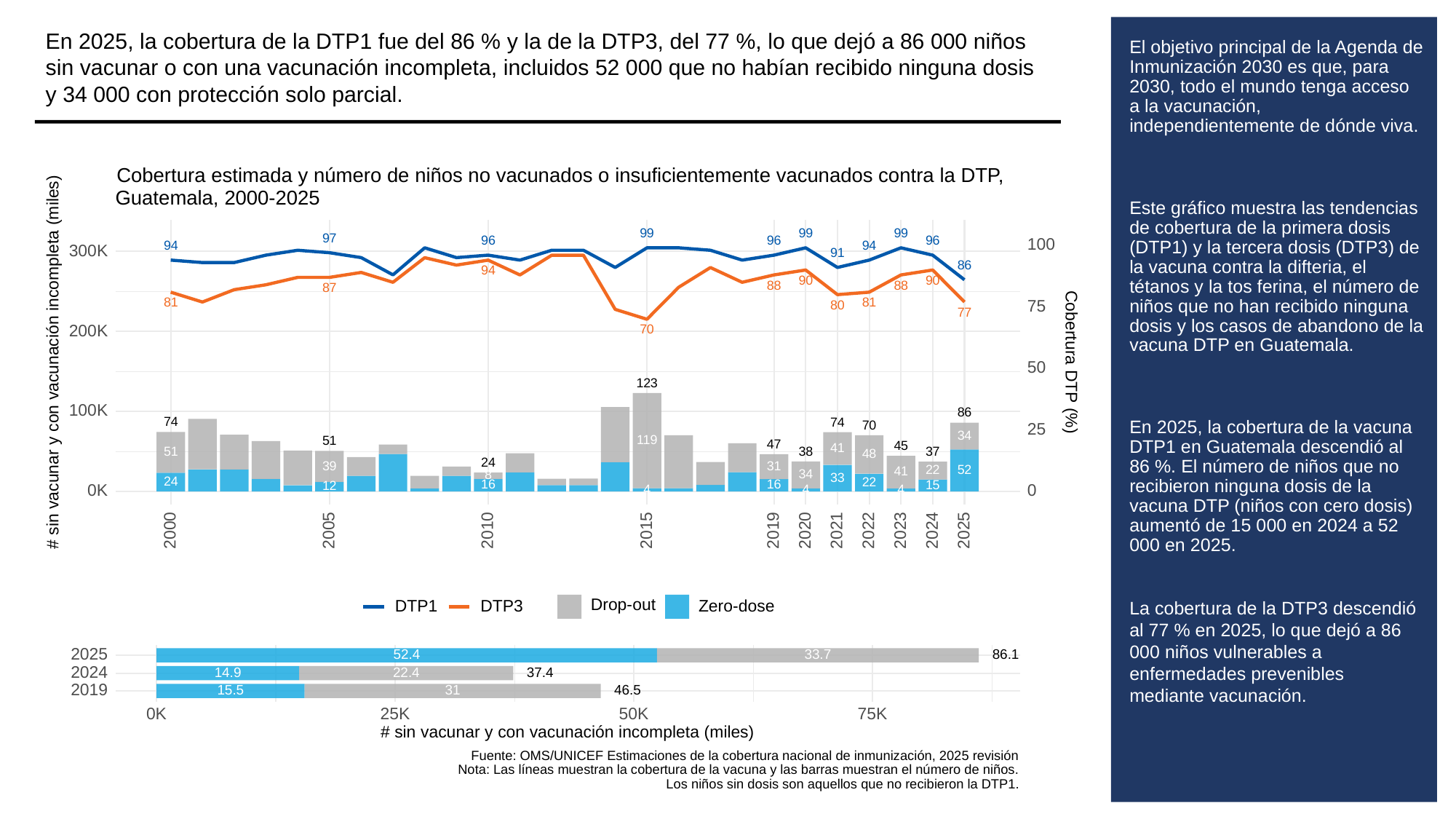

En 2025, la cobertura de la DTP1 fue del 86 % y la de la DTP3, del 77 %, lo que dejó a 86 000 niños sin vacunar o con una vacunación incompleta, incluidos 52 000 que no habían recibido ninguna dosis y 34 000 con protección solo parcial.
# El objetivo principal de la Agenda de Inmunización 2030 es que, para 2030, todo el mundo tenga acceso a la vacunación, independientemente de dónde viva.

Este gráfico muestra las tendencias de cobertura de la primera dosis (DTP1) y la tercera dosis (DTP3) de la vacuna contra la difteria, el tétanos y la tos ferina, el número de niños que no han recibido ninguna dosis y los casos de abandono de la vacuna DTP en Guatemala.

En 2025, la cobertura de la vacuna DTP1 en Guatemala descendió al 86 %. El número de niños que no recibieron ninguna dosis de la vacuna DTP (niños con cero dosis) aumentó de 15 000 en 2024 a 52 000 en 2025.

La cobertura de la DTP3 descendió al 77 % en 2025, lo que dejó a 86 000 niños vulnerables a enfermedades prevenibles mediante vacunación.

Cobertura estimada y número de niños no vacunados o insuficientemente vacunados contra la DTP,
Guatemala, 2000-2025

99
99
99
97
96
96
96
100
94
94
300K

91

86
94
90
90
88
88
87

81
81
75
80
77
200K
70

# sin vacunar y con vacunación incompleta (miles)
Cobertura DTP (%)
50

123

100K

86

74
74

70

25
34

119
51
47

45

41

38
51
37

48

24

39
31

52
22

41

34
8

33

24
22

16
16
15

12

4
0K
0
4
4

2023
2000
2005
2010
2015
2019
2020
2021
2022
2024
2025

Drop-out
DTP3
Zero-dose
DTP1

2025
33.7
52.4
86.1

2024
37.4
14.9
22.4

2019
31
15.5
46.5

0K
25K
50K
75K
# sin vacunar y con vacunación incompleta (miles)
Fuente: OMS/UNICEF Estimaciones de la cobertura nacional de inmunización, 2025 revisión
Nota: Las líneas muestran la cobertura de la vacuna y las barras muestran el número de niños.
Los niños sin dosis son aquellos que no recibieron la DTP1.